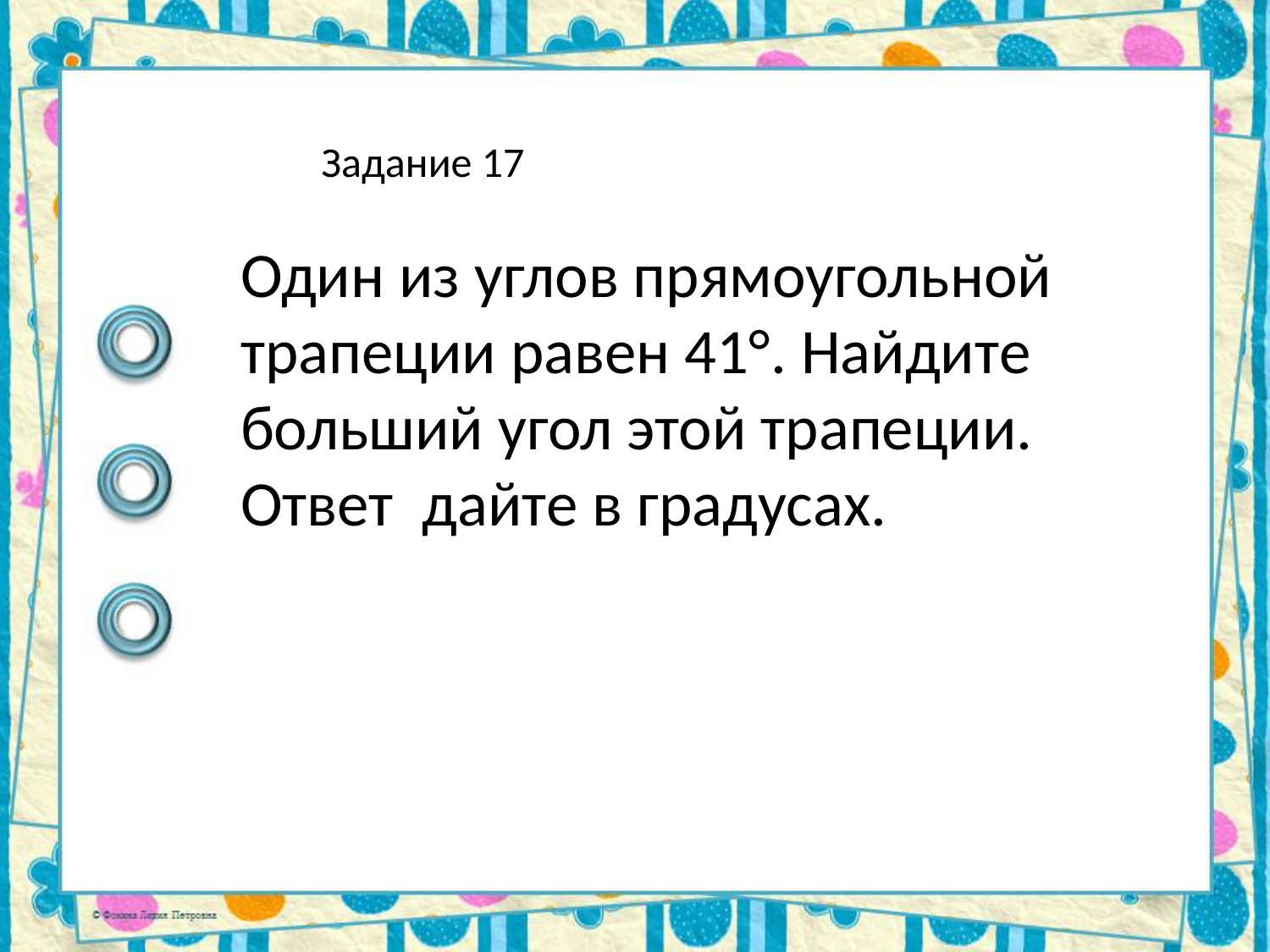

Задание 17
Один из углов прямоугольной трапеции равен 41°. Найдите больший угол этой трапеции. Ответ  дайте в градусах.